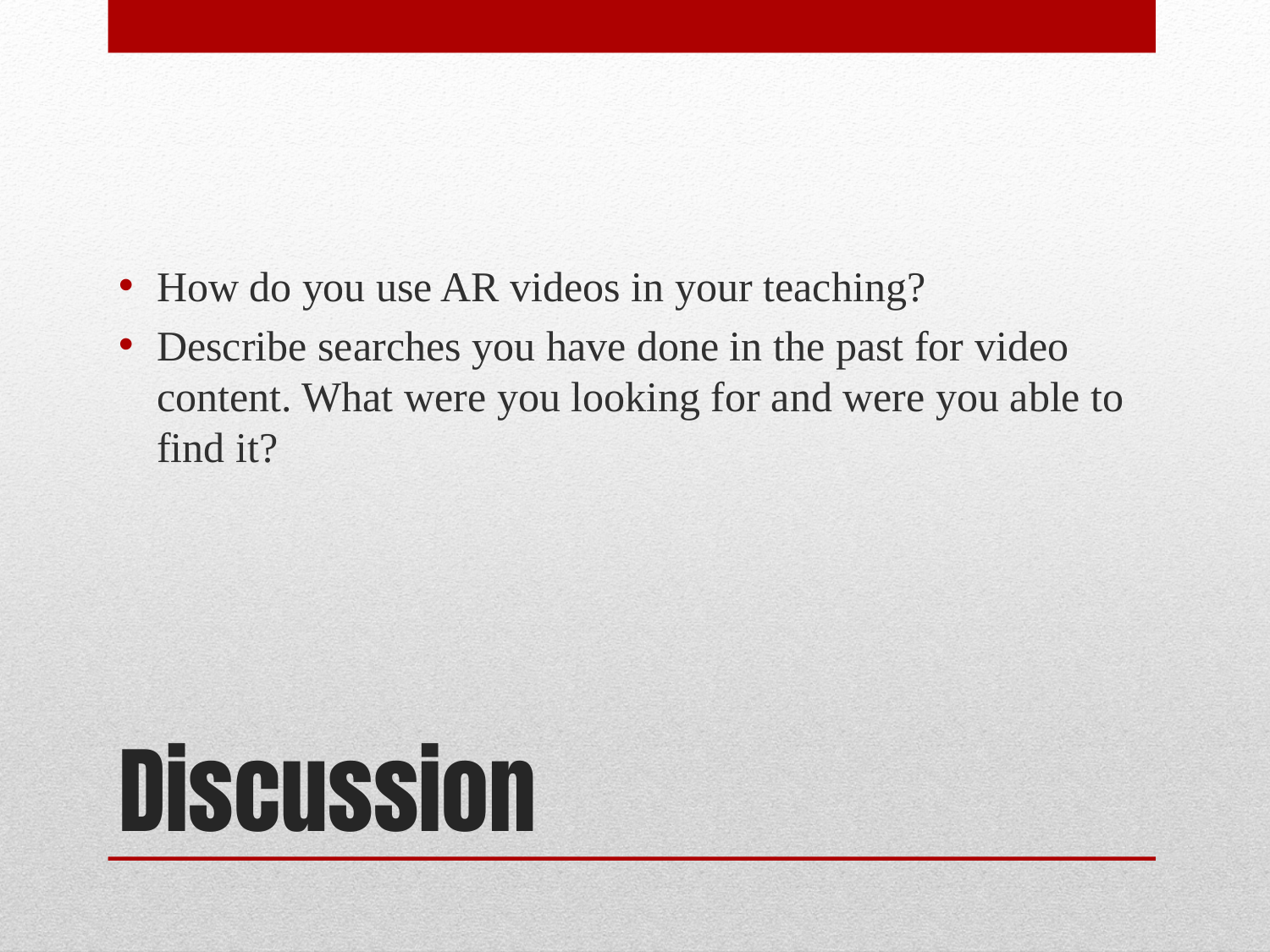

How do you use AR videos in your teaching?
Describe searches you have done in the past for video content. What were you looking for and were you able to find it?
# Discussion